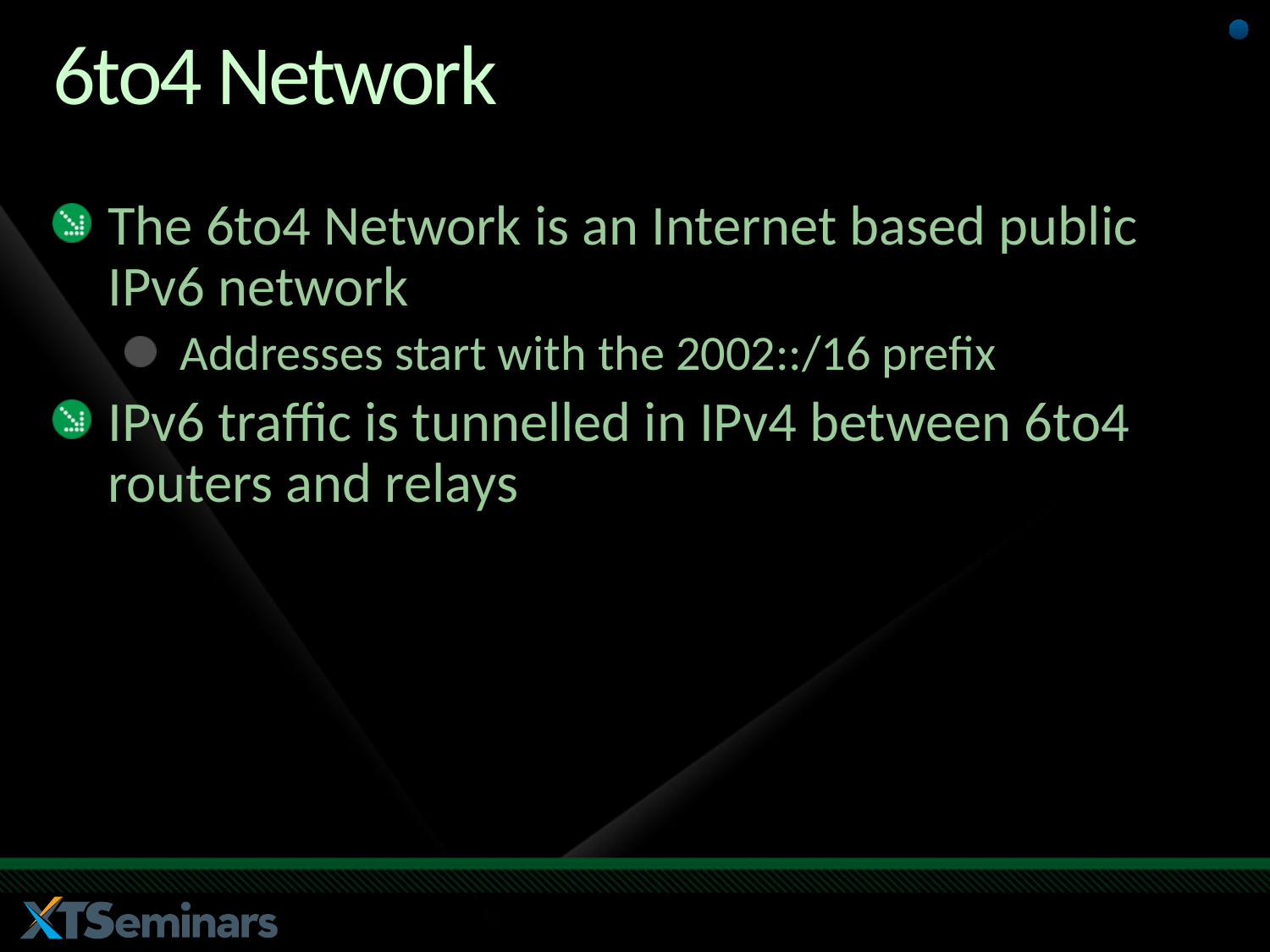

# 6to4 Network
The 6to4 Network is an Internet based public IPv6 network
Addresses start with the 2002::/16 prefix
IPv6 traffic is tunnelled in IPv4 between 6to4 routers and relays